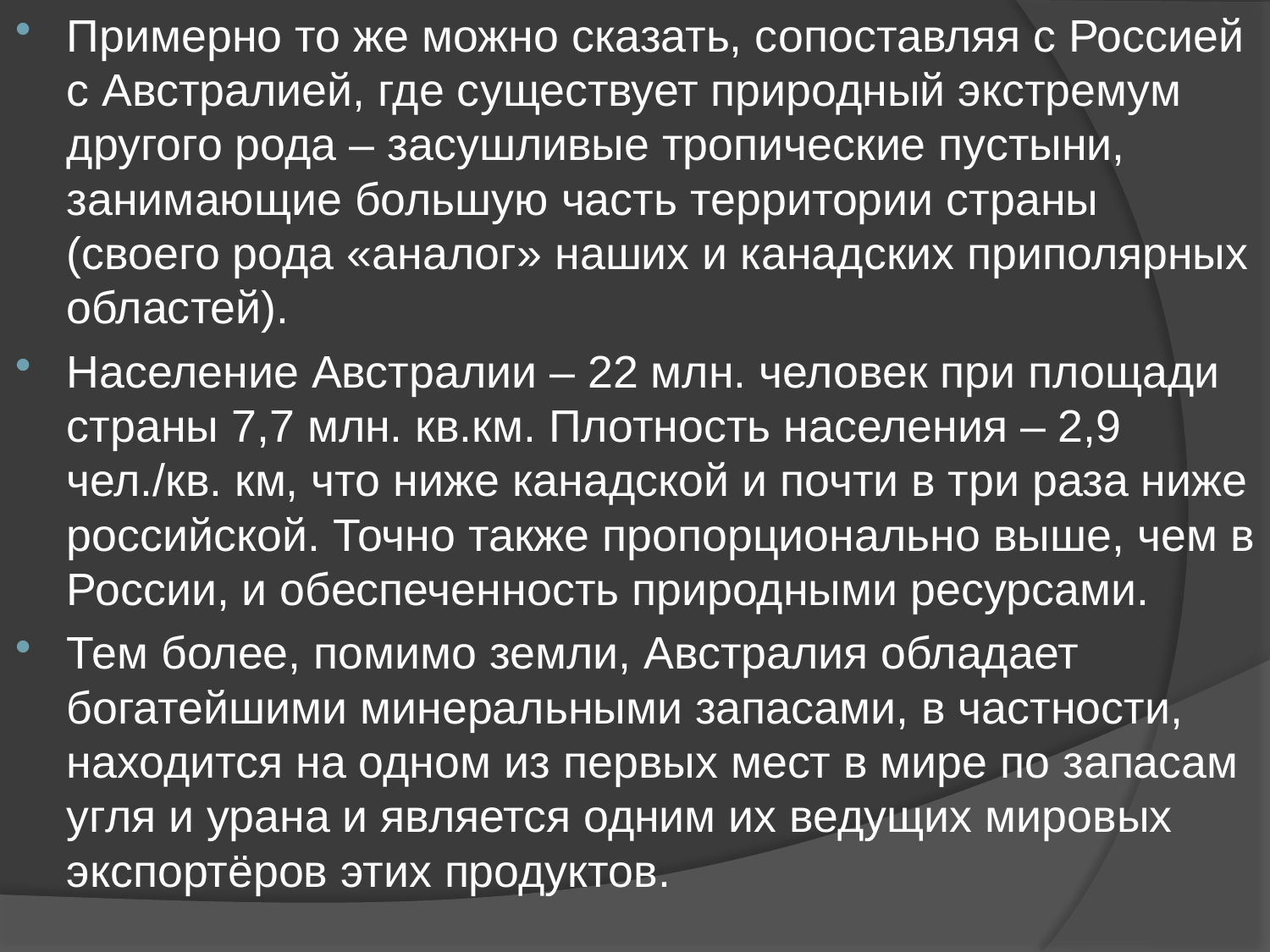

Примерно то же можно сказать, сопоставляя с Россией с Австралией, где существует природный экстремум другого рода – засушливые тропические пустыни, занимающие большую часть территории страны (своего рода «аналог» наших и канадских приполярных областей).
Население Австралии – 22 млн. человек при площади страны 7,7 млн. кв.км. Плотность населения – 2,9 чел./кв. км, что ниже канадской и почти в три раза ниже российской. Точно также пропорционально выше, чем в России, и обеспеченность природными ресурсами.
Тем более, помимо земли, Австралия обладает богатейшими минеральными запасами, в частности, находится на одном из первых мест в мире по запасам угля и урана и является одним их ведущих мировых экспортёров этих продуктов.